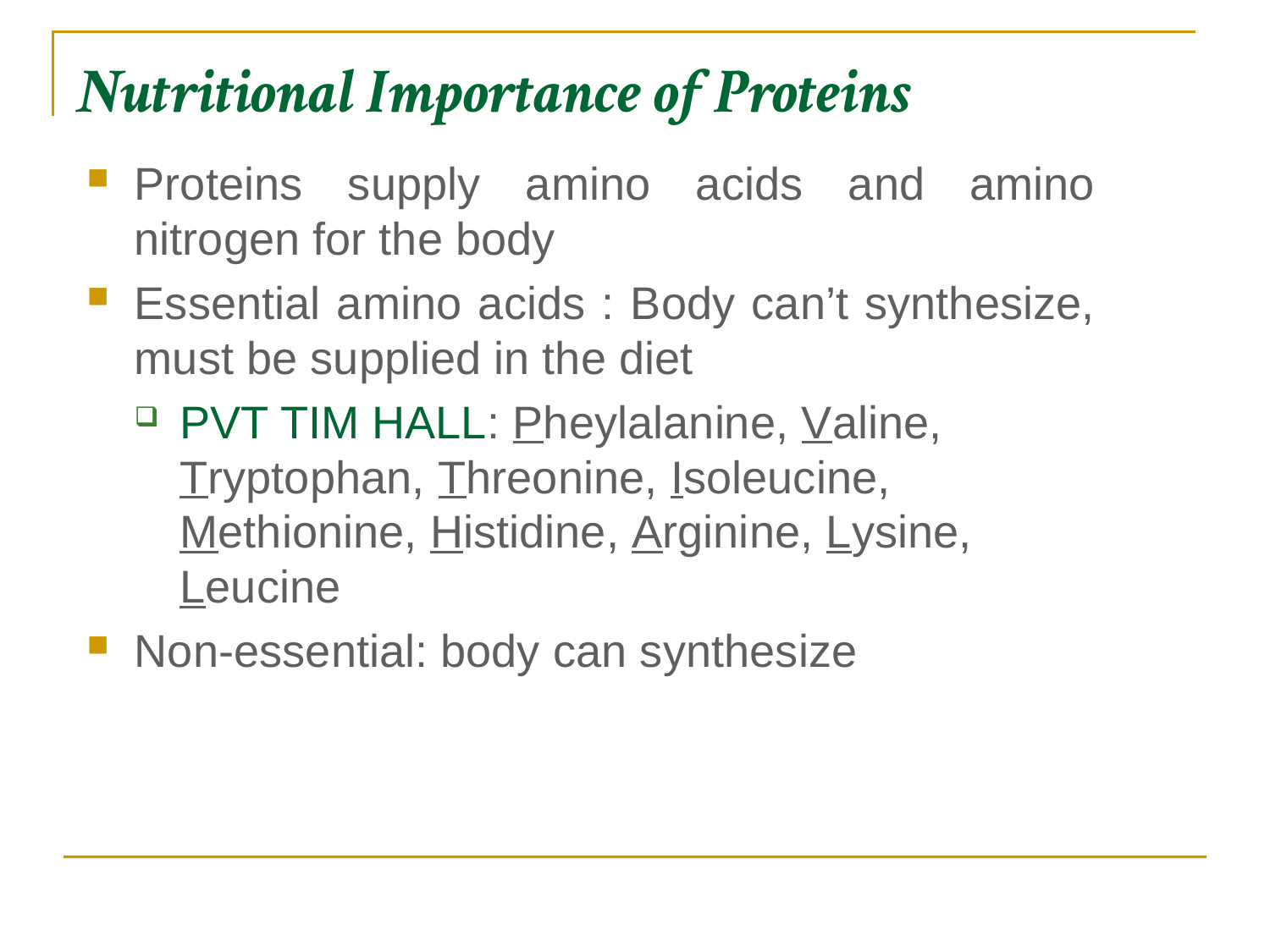

# Nutritional Importance of Proteins
Proteins supply amino acids and amino nitrogen for the body
Essential amino acids : Body can’t synthesize, must be supplied in the diet
PVT TIM HALL: Pheylalanine, Valine, Tryptophan, Threonine, Isoleucine, Methionine, Histidine, Arginine, Lysine, Leucine
Non-essential: body can synthesize